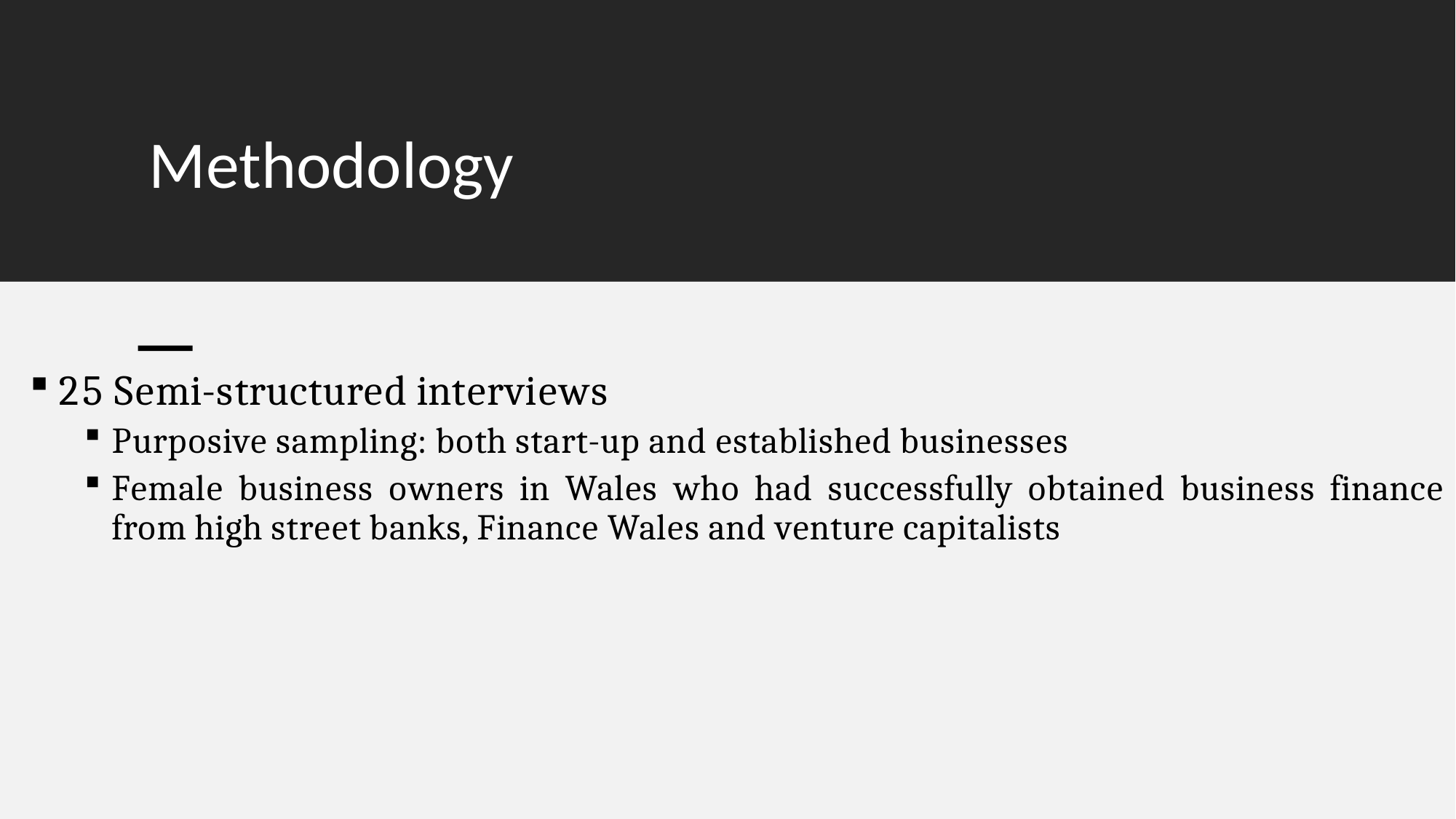

# Methodology

25 Semi-structured interviews
Purposive sampling: both start-up and established businesses
Female business owners in Wales who had successfully obtained business finance from high street banks, Finance Wales and venture capitalists